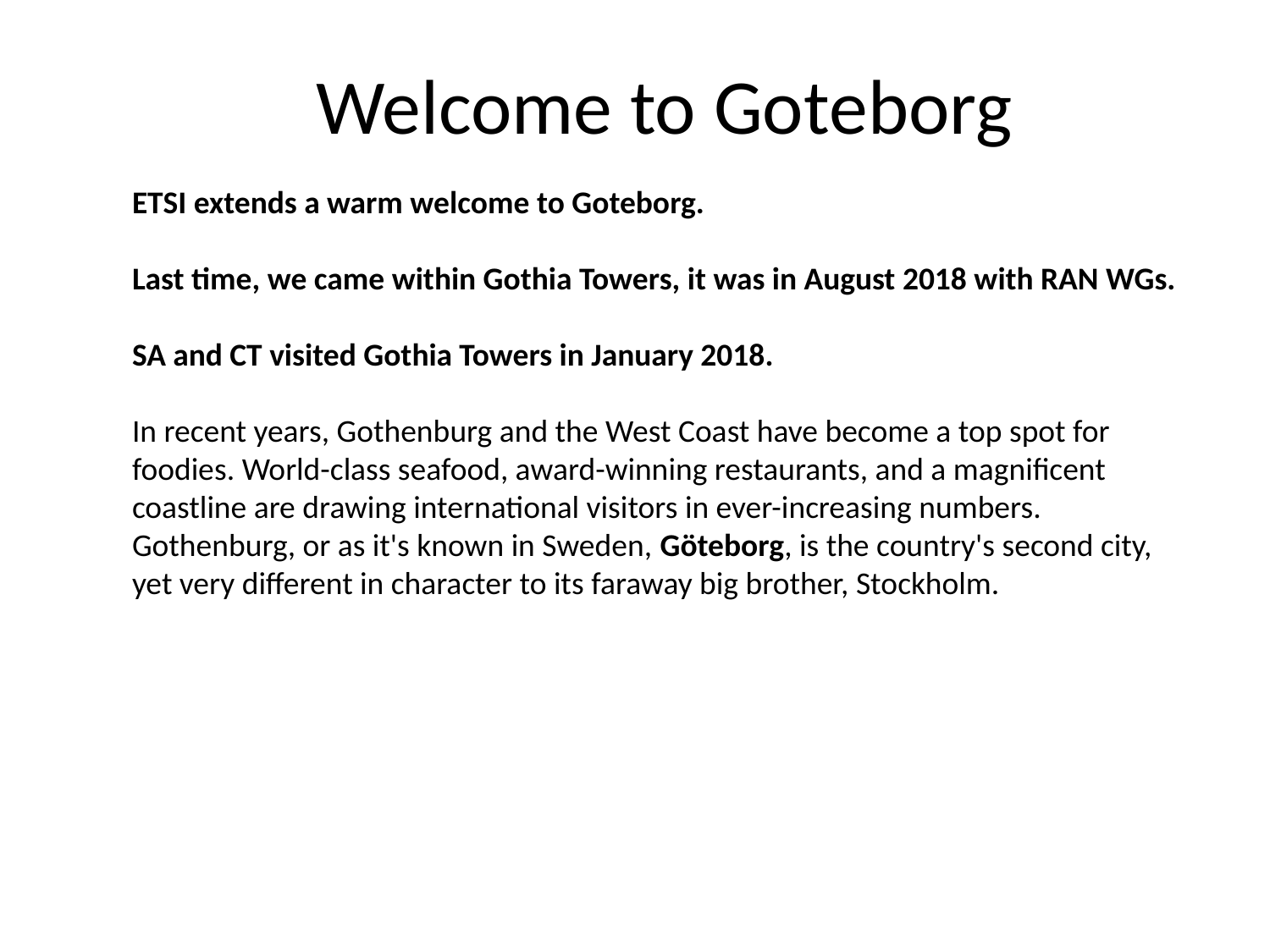

# Welcome to Goteborg
ETSI extends a warm welcome to Goteborg.

Last time, we came within Gothia Towers, it was in August 2018 with RAN WGs.

SA and CT visited Gothia Towers in January 2018.

In recent years, Gothenburg and the West Coast have become a top spot for foodies. World-class seafood, award-winning restaurants, and a magnificent coastline are drawing international visitors in ever-increasing numbers. Gothenburg, or as it's known in Sweden, Göteborg, is the country's second city, yet very different in character to its faraway big brother, Stockholm.